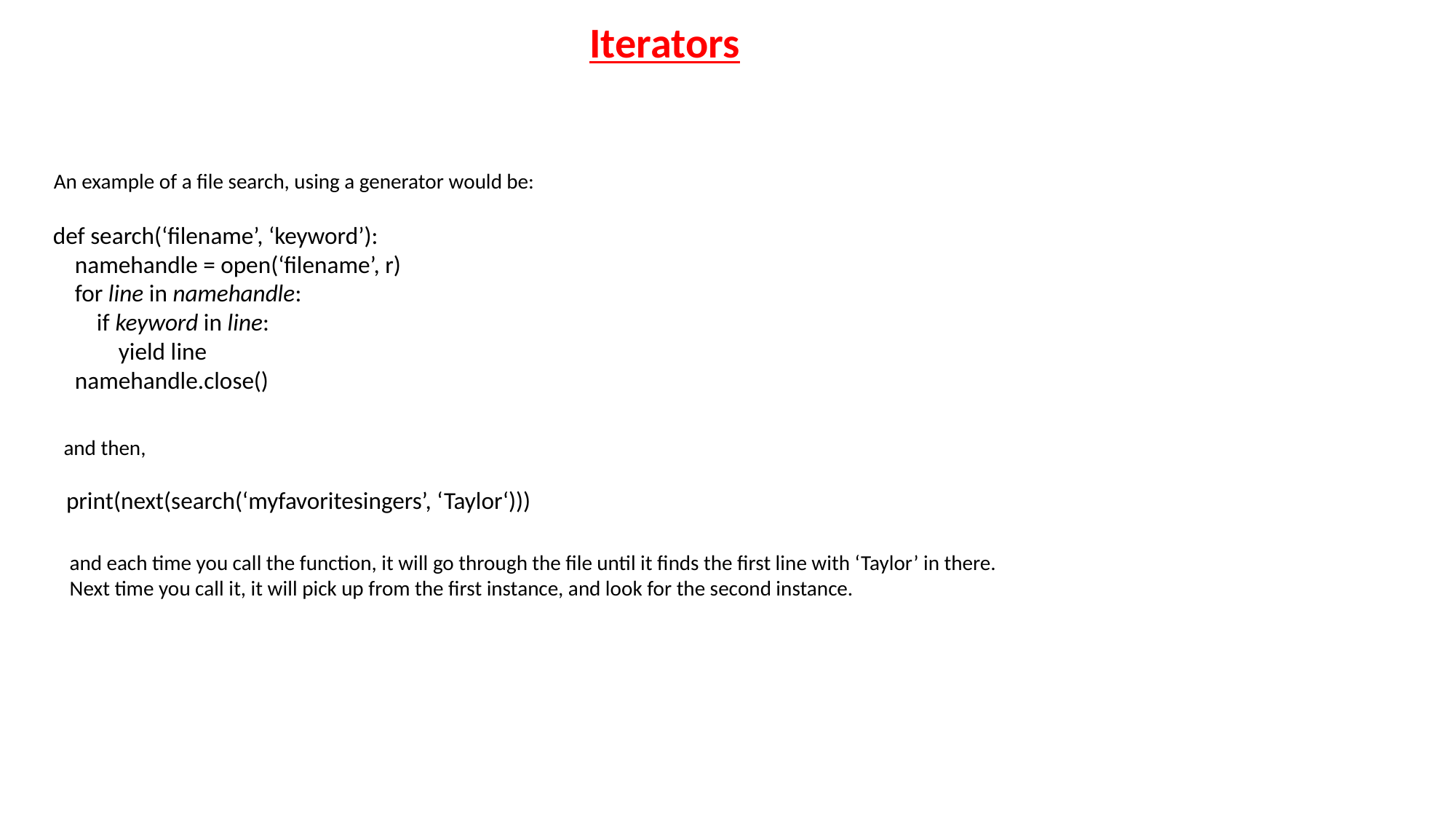

Iterators
An example of a file search, using a generator would be:
def search(‘filename’, ‘keyword’):
    namehandle = open(‘filename’, r)
    for line in namehandle:
        if keyword in line:
            yield line
    namehandle.close()
and then,
print(next(search(‘myfavoritesingers’, ‘Taylor‘)))
and each time you call the function, it will go through the file until it finds the first line with ‘Taylor’ in there.
Next time you call it, it will pick up from the first instance, and look for the second instance.